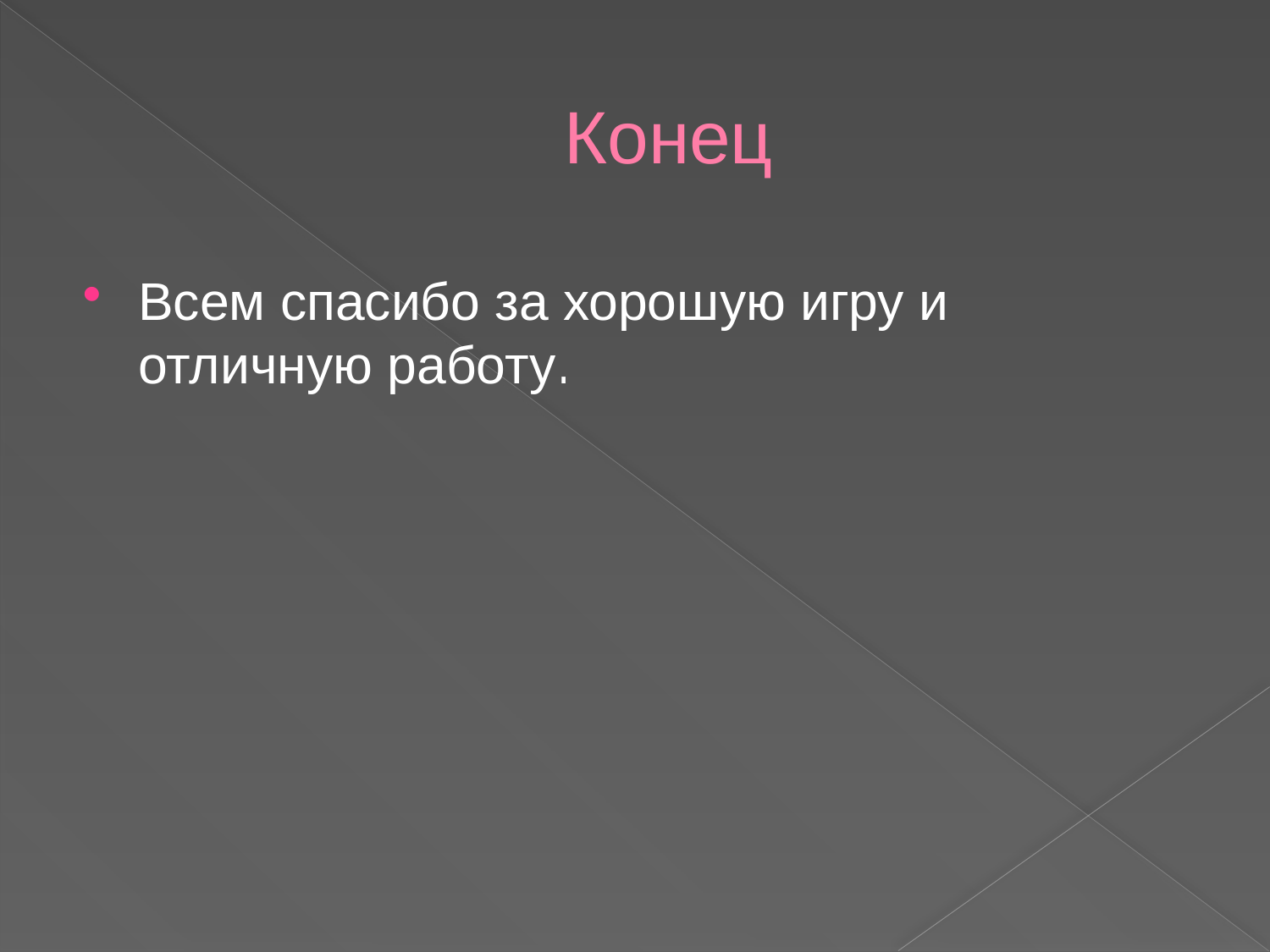

# Конец
Всем спасибо за хорошую игру и отличную работу.